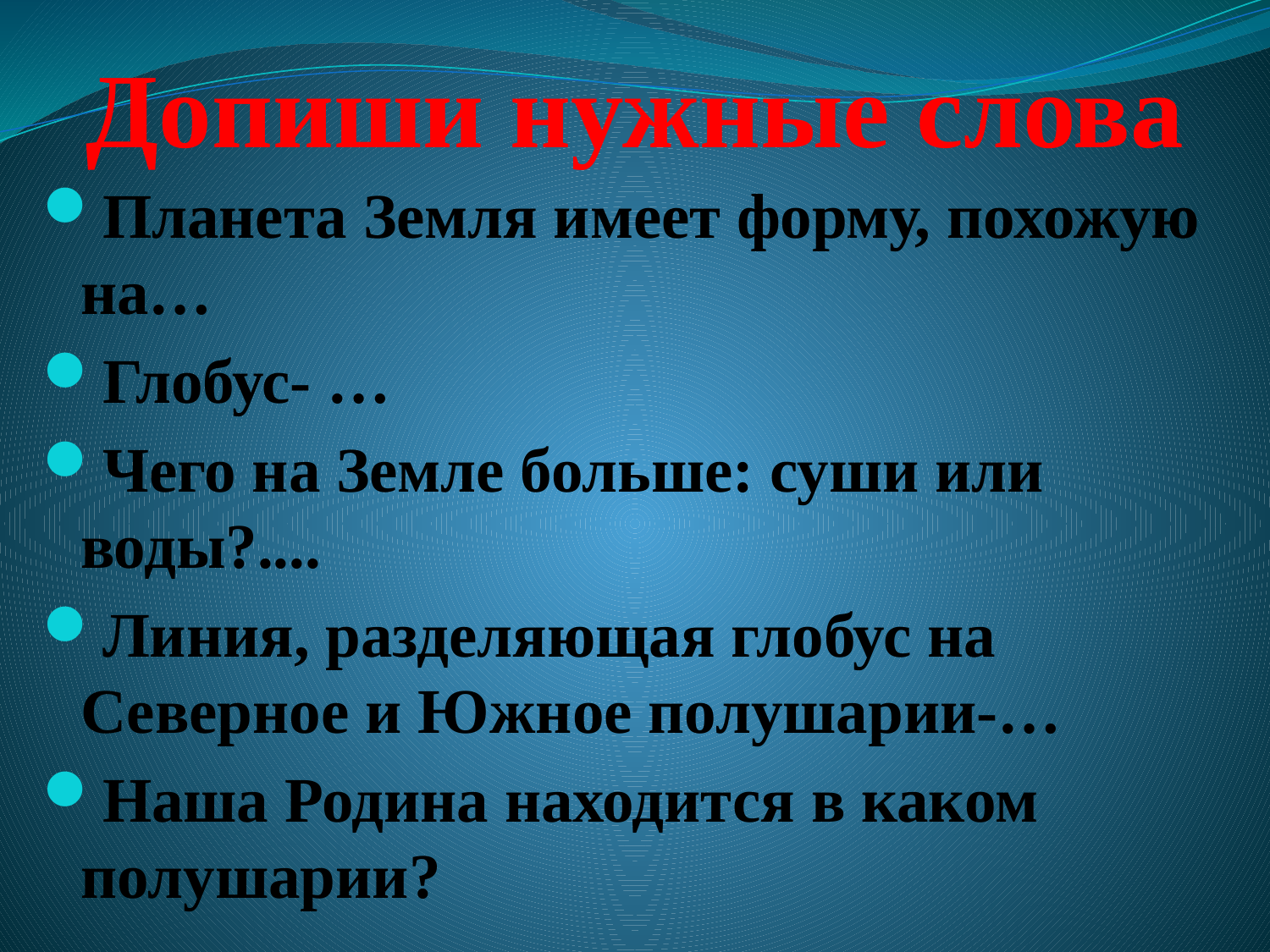

# Допиши нужные слова
Планета Земля имеет форму, похожую на…
Глобус- …
Чего на Земле больше: суши или воды?....
Линия, разделяющая глобус на Северное и Южное полушарии-…
Наша Родина находится в каком полушарии?